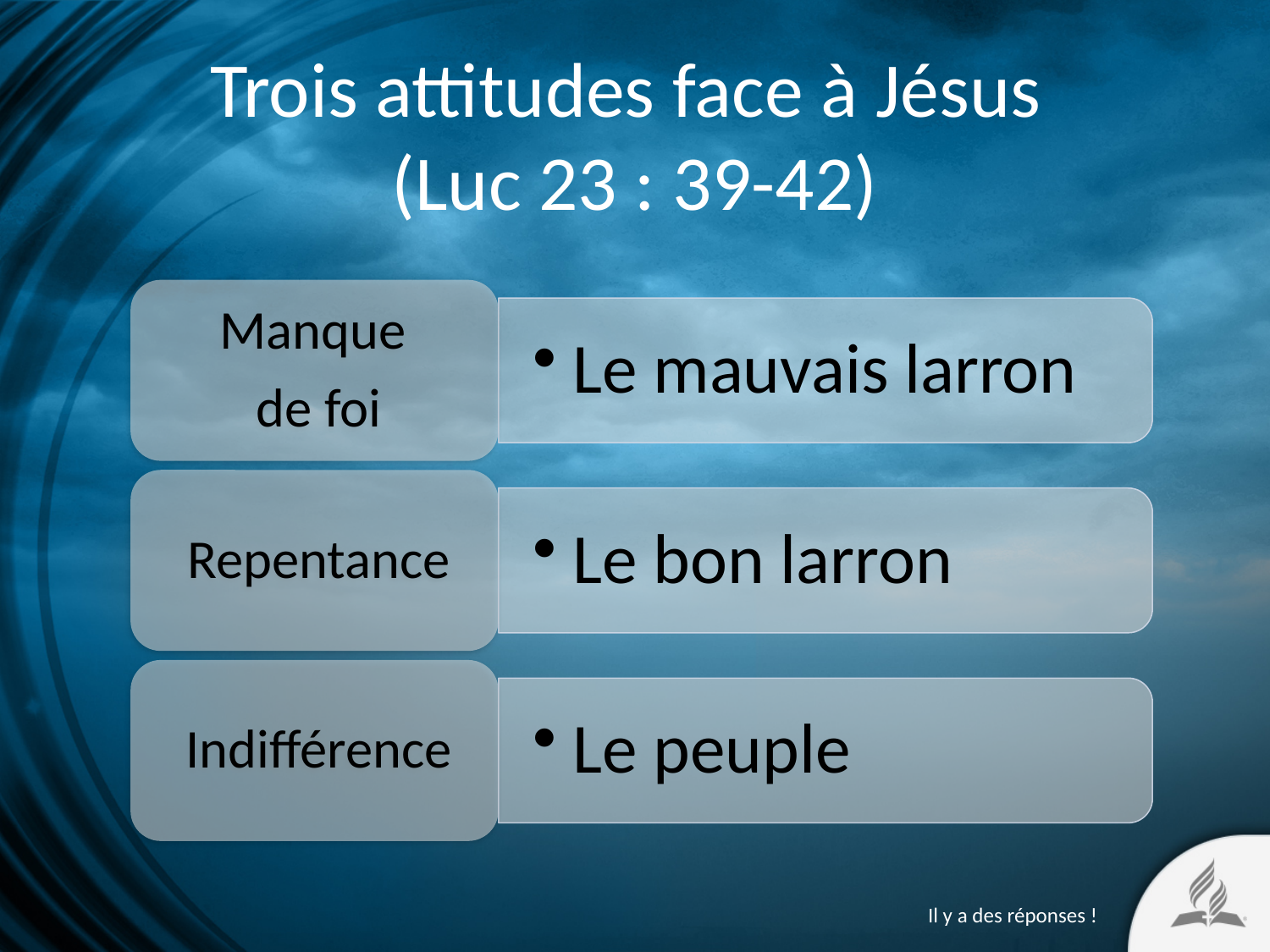

# Trois attitudes face à Jésus (Luc 23 : 39-42)
Le mauvais larron
Manque
de foi
Le bon larron
Repentance
Le peuple
Indifférence
Il y a des réponses !